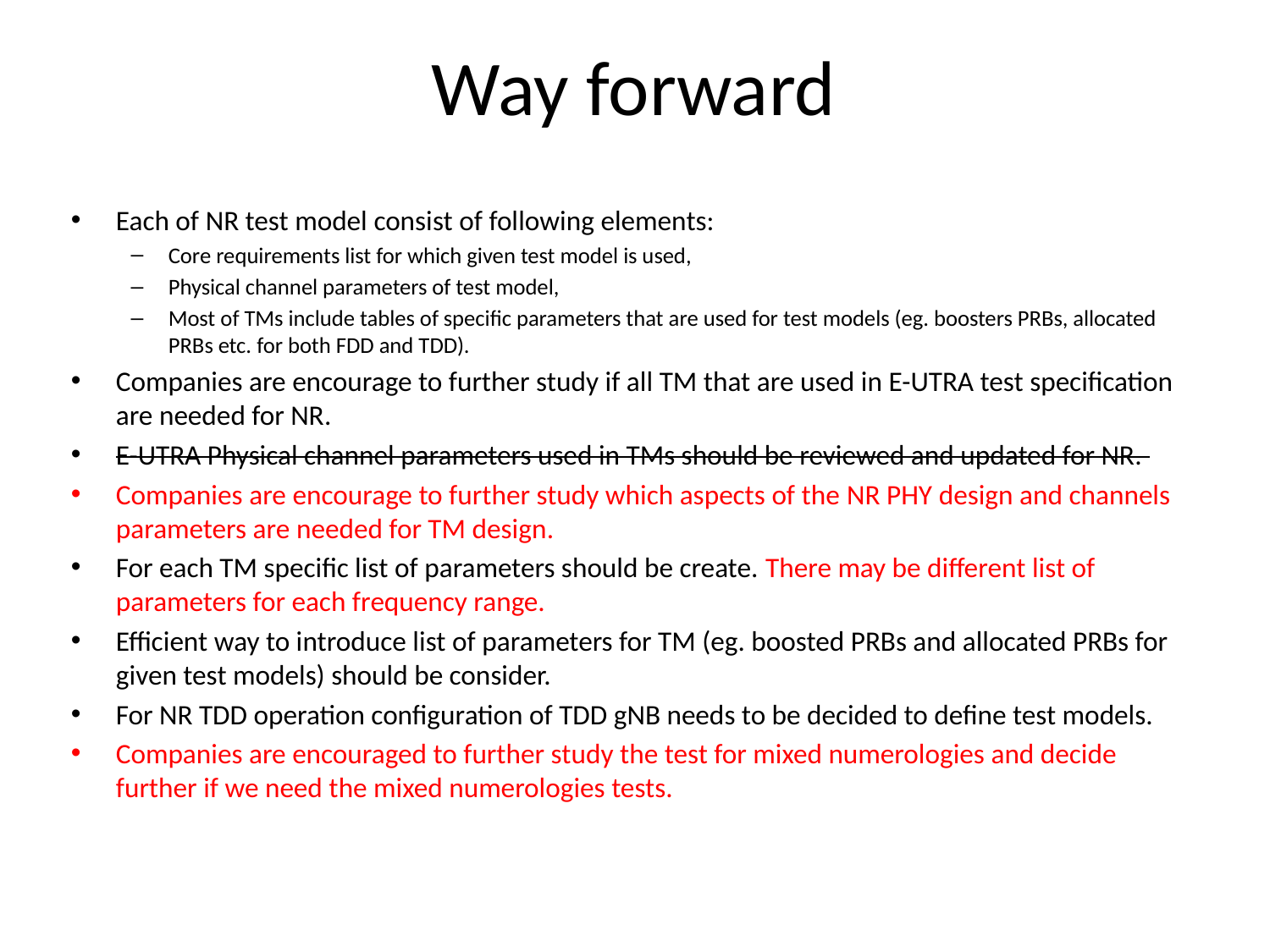

# Way forward
Each of NR test model consist of following elements:
Core requirements list for which given test model is used,
Physical channel parameters of test model,
Most of TMs include tables of specific parameters that are used for test models (eg. boosters PRBs, allocated PRBs etc. for both FDD and TDD).
Companies are encourage to further study if all TM that are used in E-UTRA test specification are needed for NR.
E-UTRA Physical channel parameters used in TMs should be reviewed and updated for NR.
Companies are encourage to further study which aspects of the NR PHY design and channels parameters are needed for TM design.
For each TM specific list of parameters should be create. There may be different list of parameters for each frequency range.
Efficient way to introduce list of parameters for TM (eg. boosted PRBs and allocated PRBs for given test models) should be consider.
For NR TDD operation configuration of TDD gNB needs to be decided to define test models.
Companies are encouraged to further study the test for mixed numerologies and decide further if we need the mixed numerologies tests.